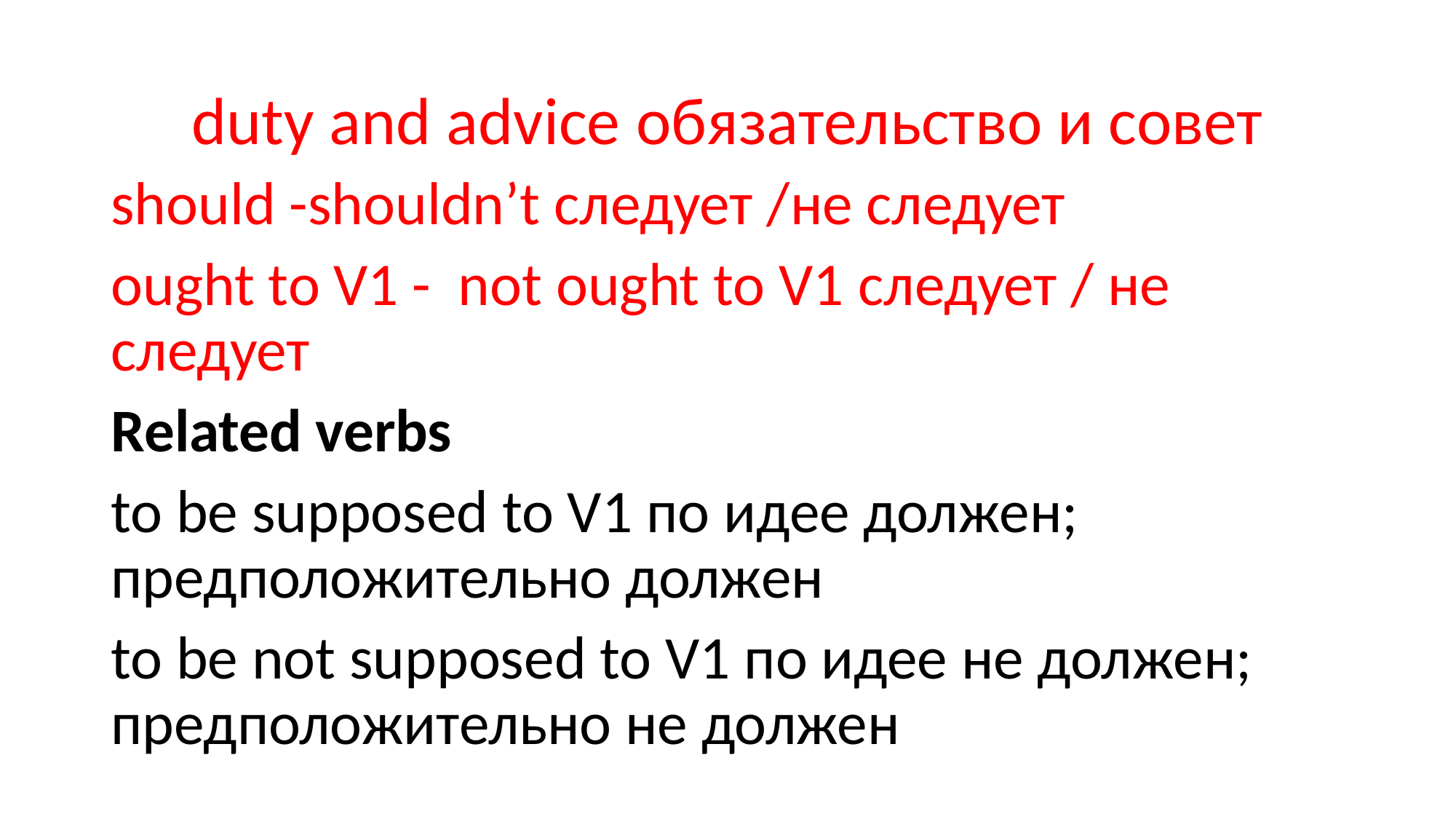

# duty and advice обязательство и совет
should -shouldn’t следует /не следует
ought to V1 -  not ought to V1 следует / не следует
Related verbs
to be supposed to V1 по идее должен; предположительно должен
to be not supposed to V1 по идее не должен; предположительно не должен